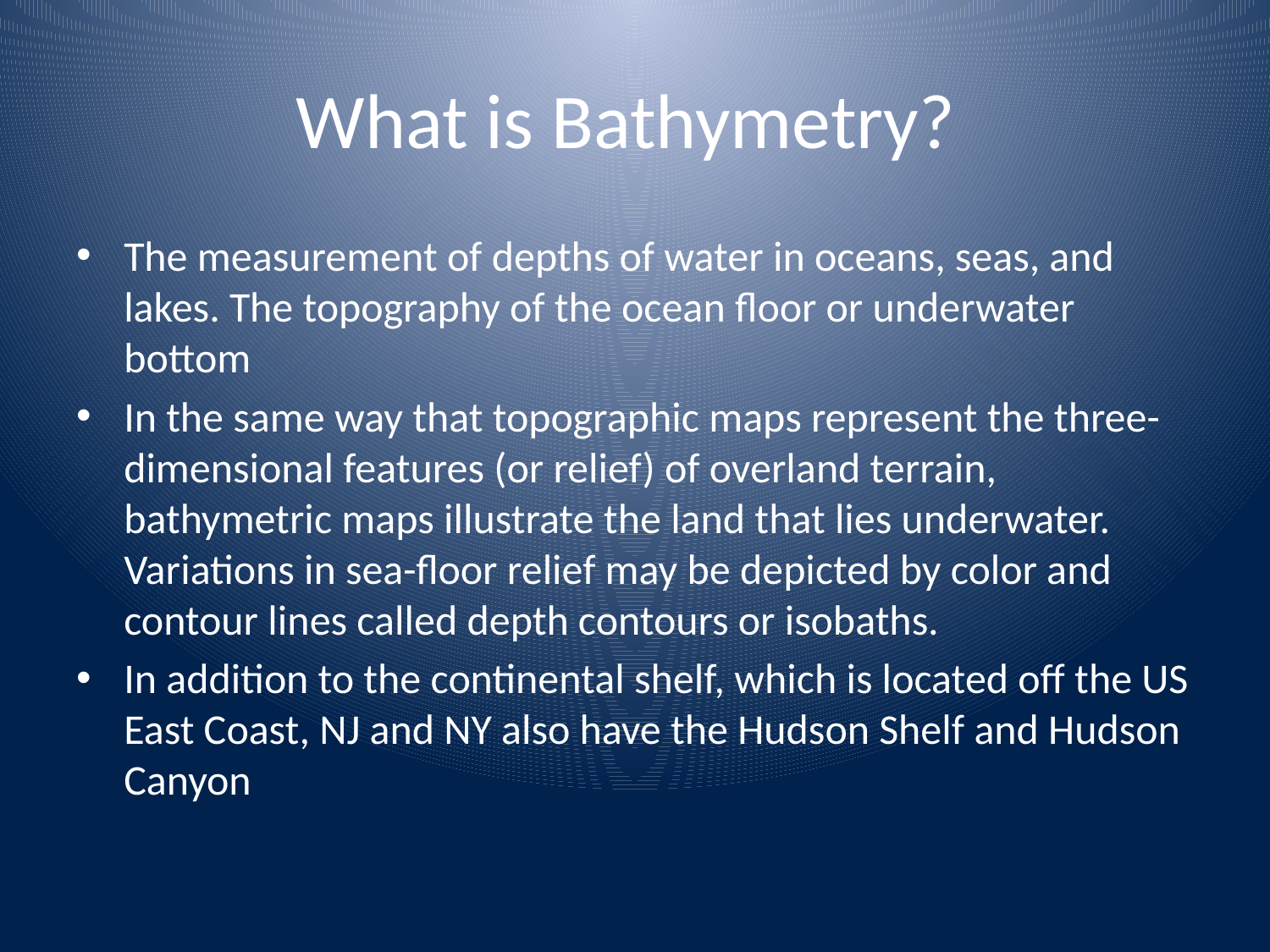

# What is Bathymetry?
The measurement of depths of water in oceans, seas, and lakes. The topography of the ocean floor or underwater bottom
In the same way that topographic maps represent the three-dimensional features (or relief) of overland terrain, bathymetric maps illustrate the land that lies underwater. Variations in sea-floor relief may be depicted by color and contour lines called depth contours or isobaths.
In addition to the continental shelf, which is located off the US East Coast, NJ and NY also have the Hudson Shelf and Hudson Canyon